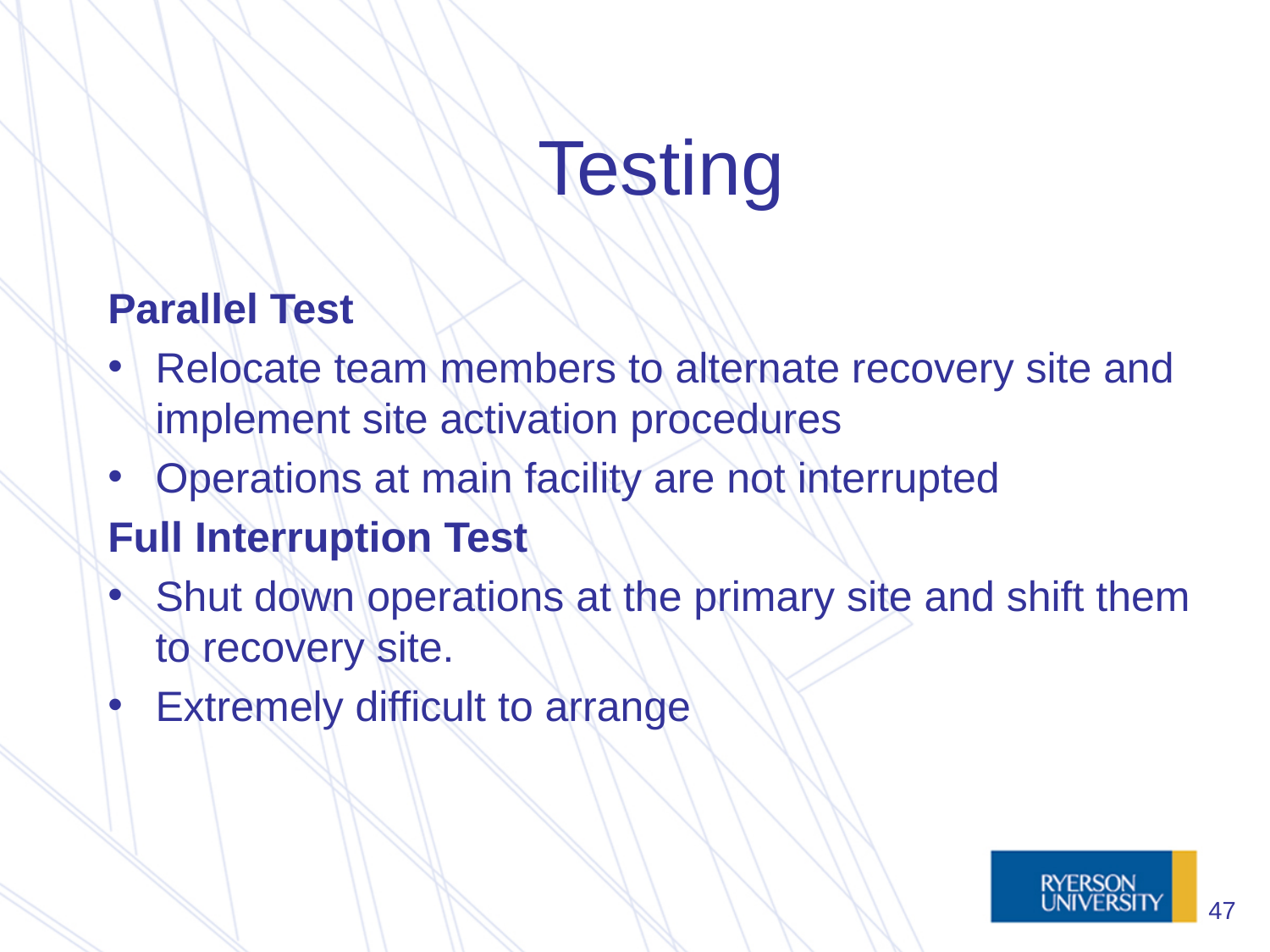

# Testing
Parallel Test
Relocate team members to alternate recovery site and implement site activation procedures
Operations at main facility are not interrupted
Full Interruption Test
Shut down operations at the primary site and shift them to recovery site.
Extremely difficult to arrange
47